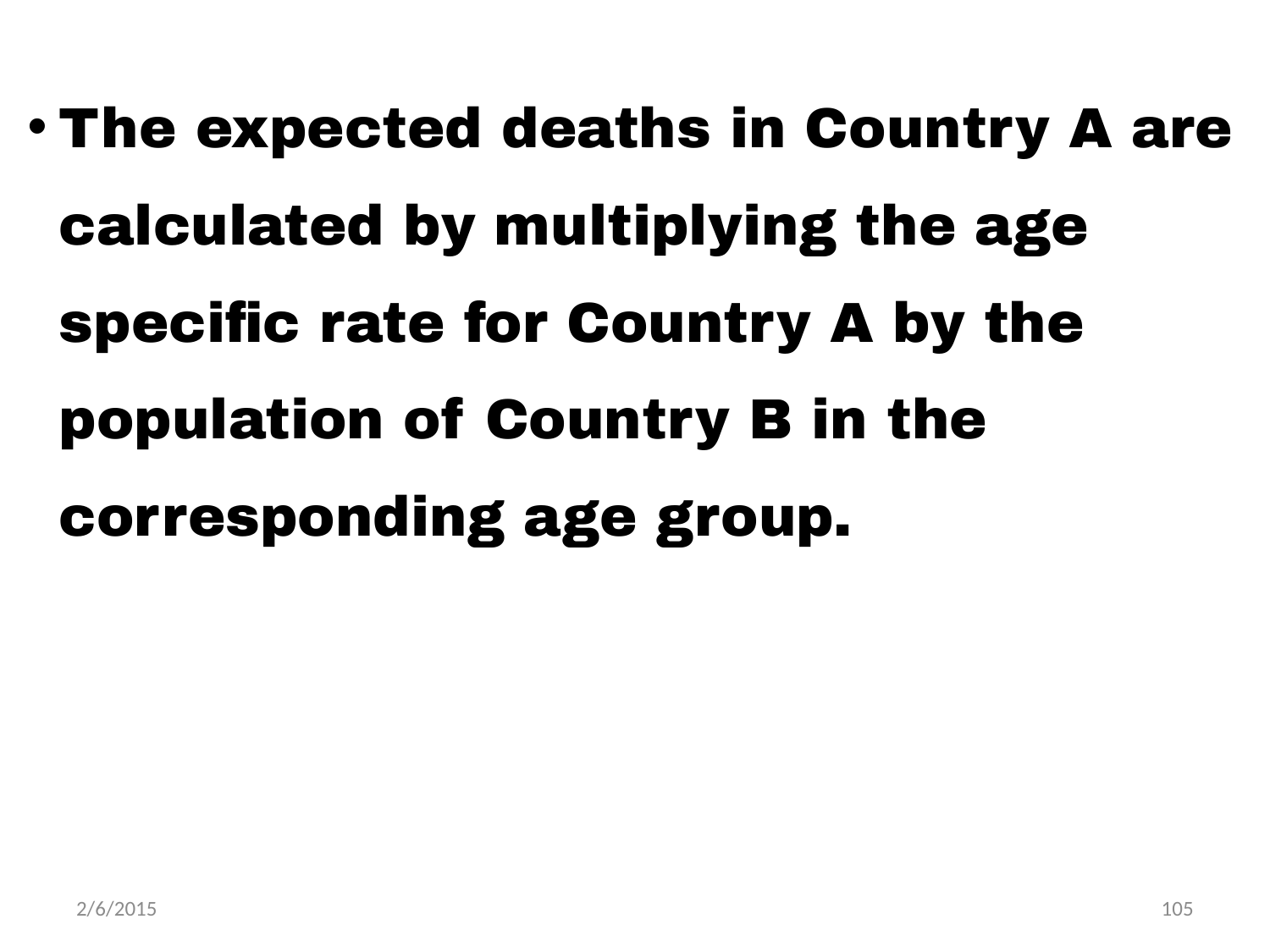

The expected deaths in Country A are calculated by multiplying the age specific rate for Country A by the population of Country B in the corresponding age group.
2/6/2015
105